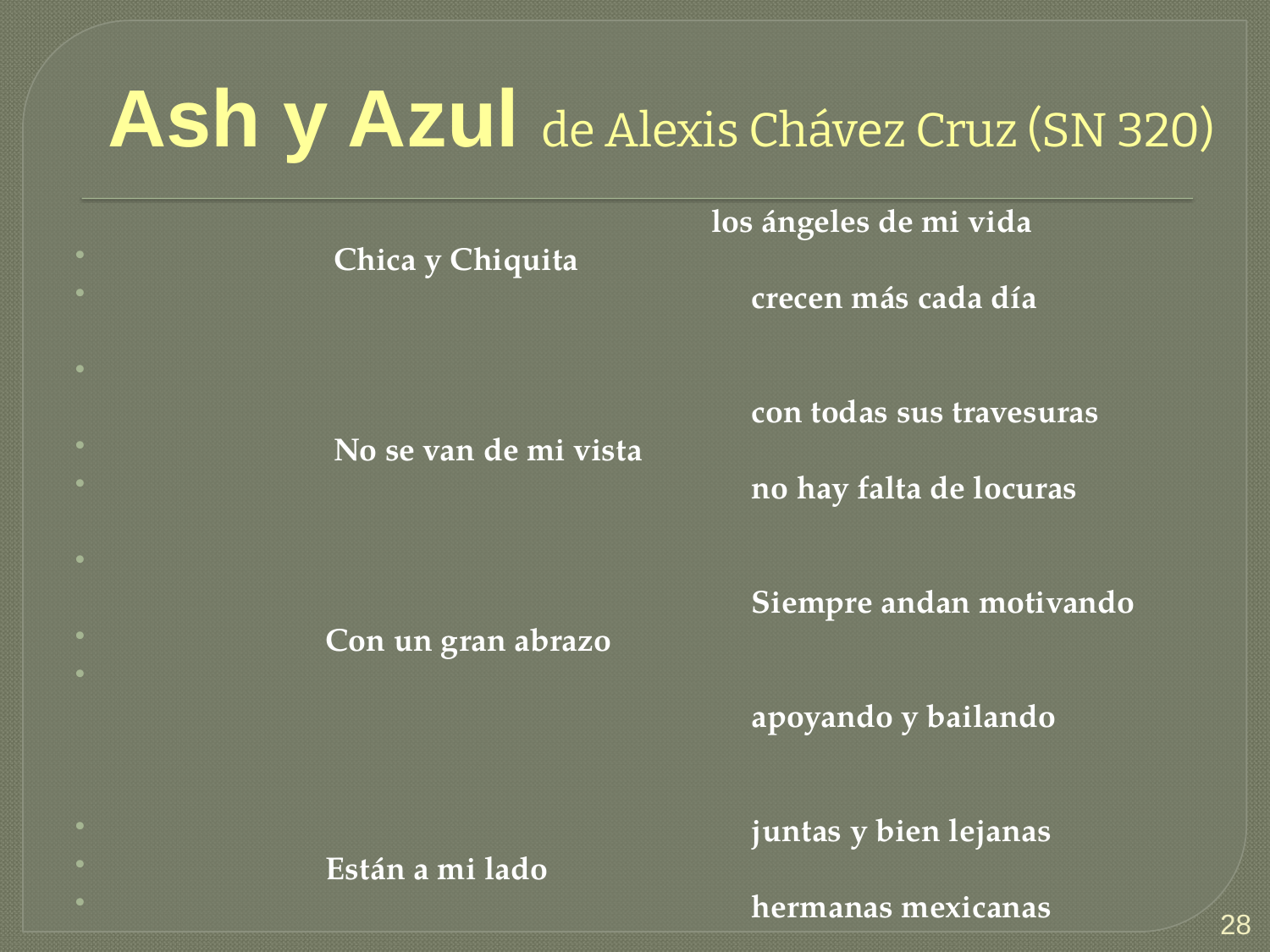

# Ash y Azul de Alexis Chávez Cruz (SN 320)
					los ángeles de mi vida
                           Chica y Chiquita
                                                                       	crecen más cada día

                       						     						con todas sus travesuras
                           No se van de mi vista
                                                                       	no hay falta de locuras

                                                                        									Siempre andan motivando
                          Con un gran abrazo
                                                                   									apoyando y bailando

                                                                        	juntas y bien lejanas
                          Están a mi lado
                                                                          	hermanas mexicanas

28